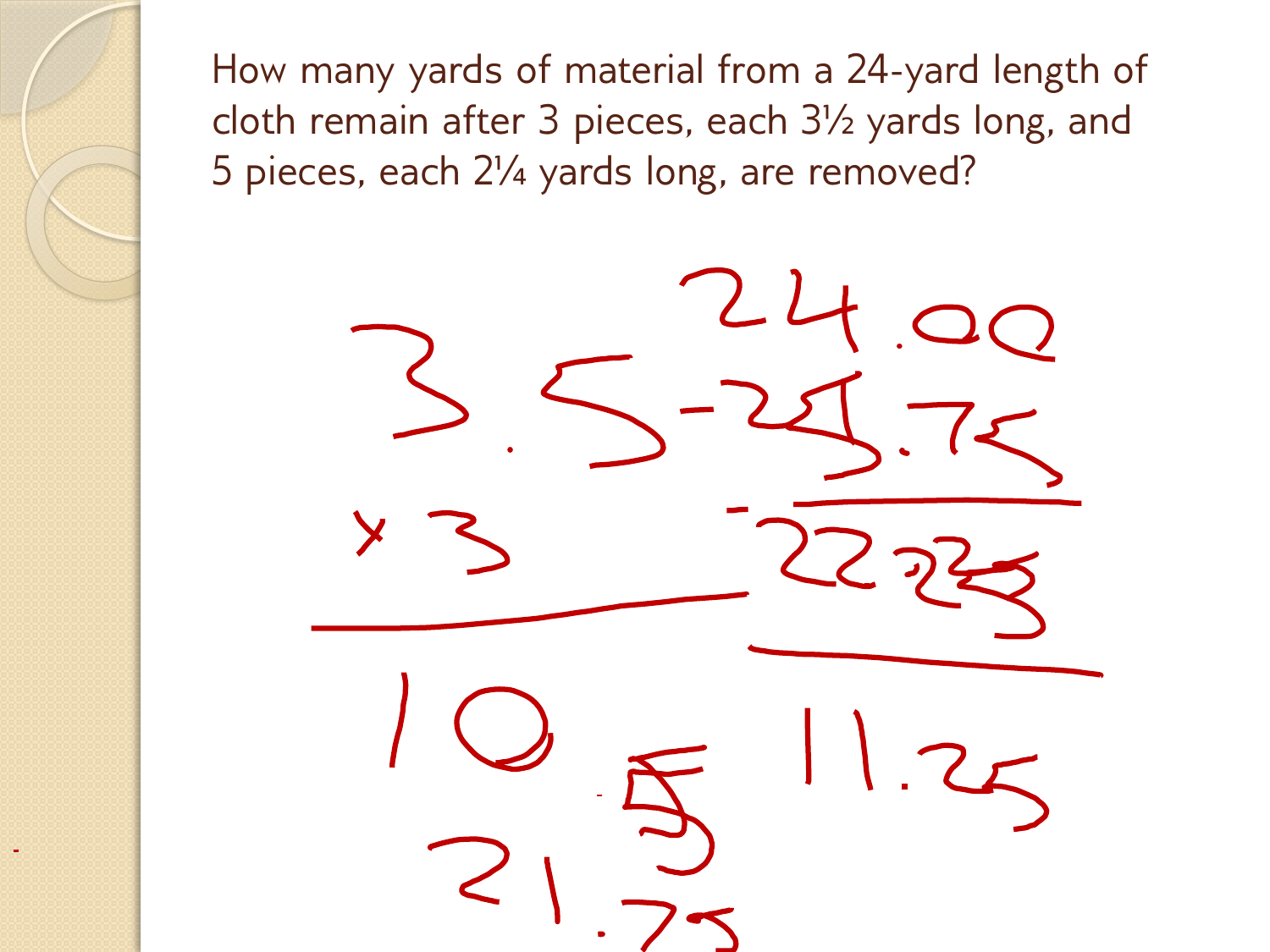

# How many yards of material from a 24-yard length of cloth remain after 3 pieces, each 3½ yards long, and 5 pieces, each 2¼ yards long, are removed?